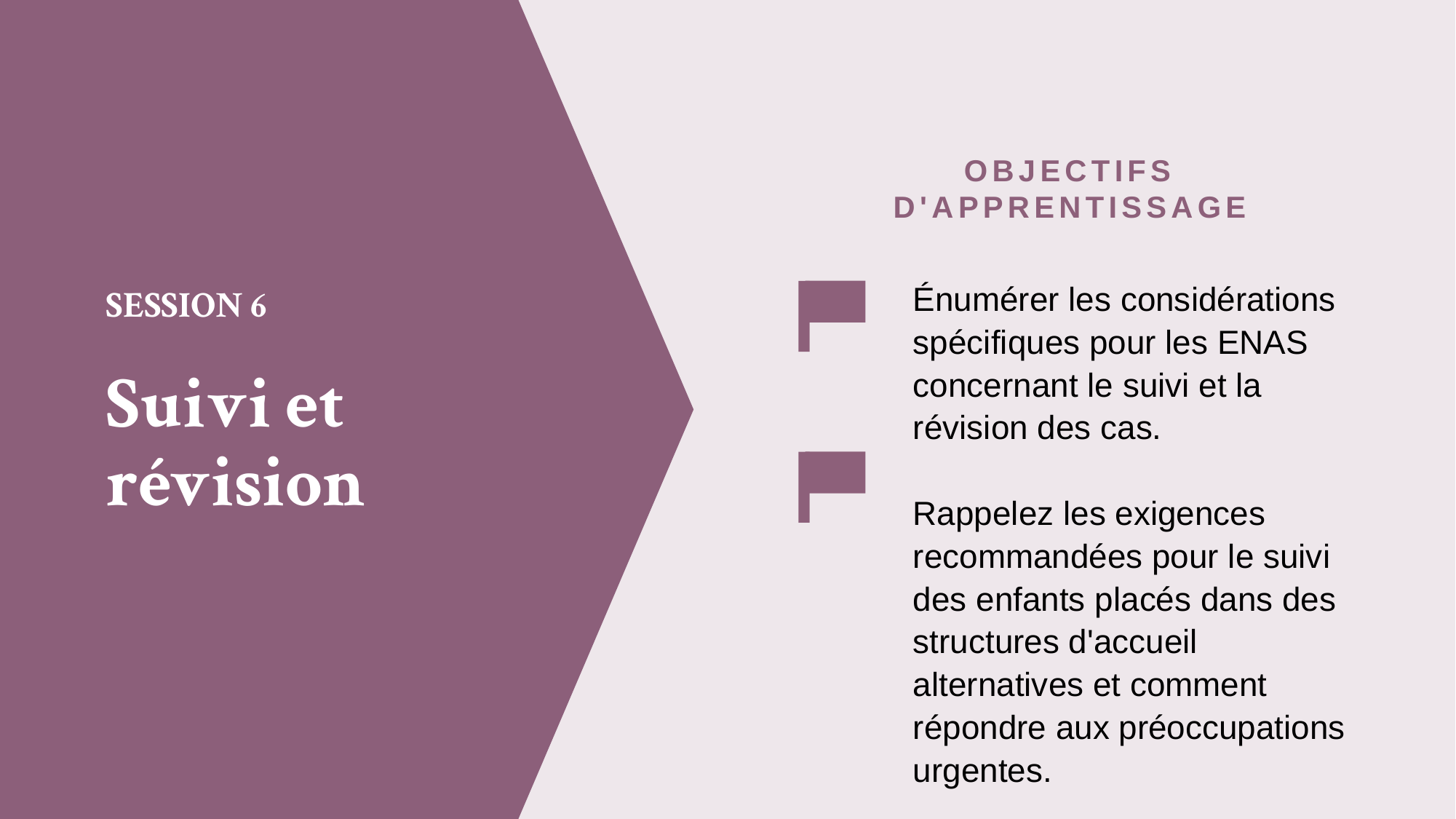

OBJECTIFS D'APPRENTISSAGE
Énumérer les considérations spécifiques pour les ENAS concernant le suivi et la révision des cas.

Rappelez les exigences recommandées pour le suivi des enfants placés dans des structures d'accueil alternatives et comment répondre aux préoccupations urgentes.

# SESSION 6 Suivi et révision